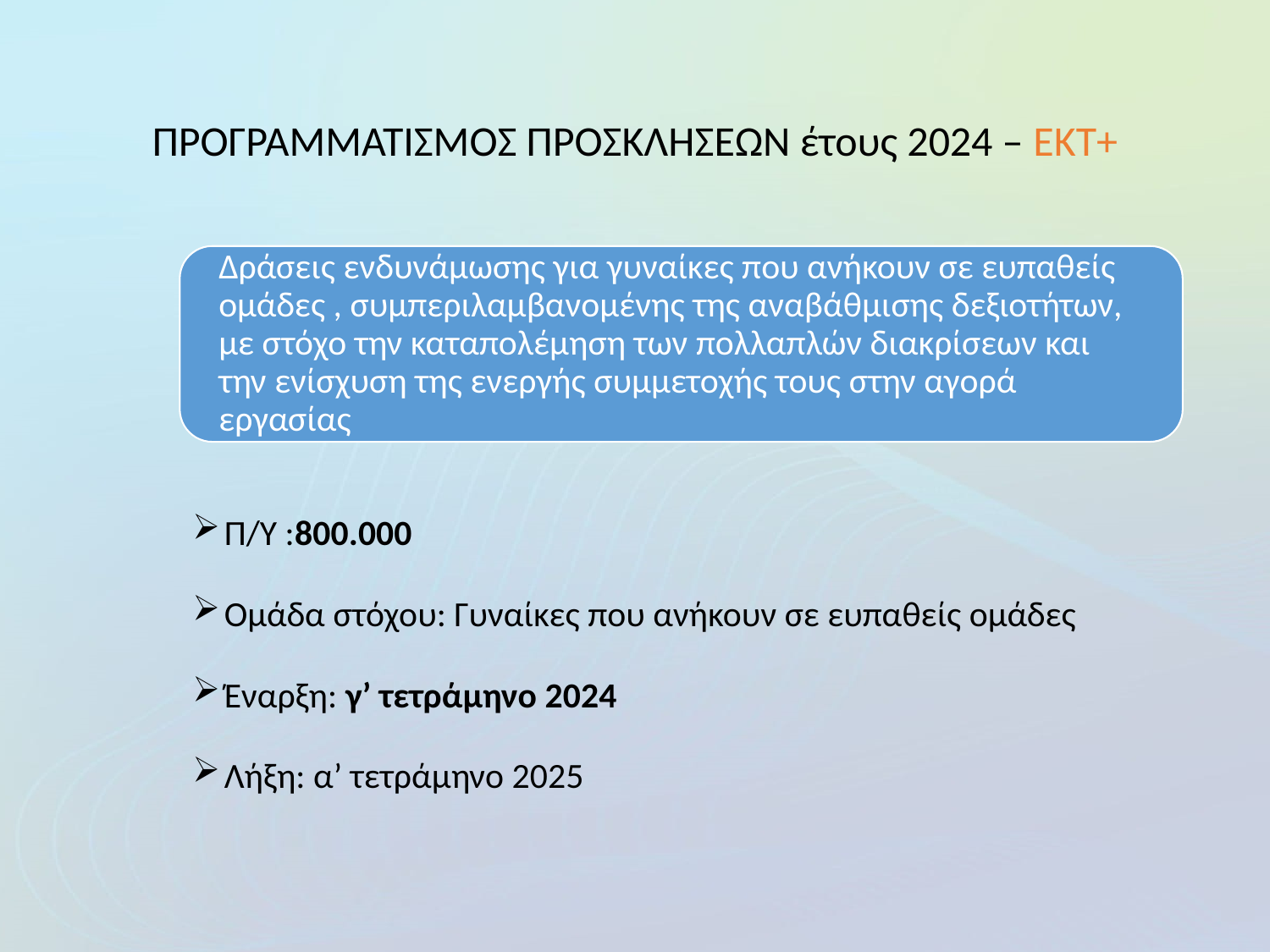

# ΠΡΟΓΡΑΜΜΑΤΙΣΜΟΣ ΠΡΟΣΚΛΗΣΕΩΝ έτους 2024 – ΕΚΤ+

Δράσεις ενδυνάμωσης για γυναίκες που ανήκουν σε ευπαθείς ομάδες , συμπεριλαμβανομένης της αναβάθμισης δεξιοτήτων, με στόχο την καταπολέμηση των πολλαπλών διακρίσεων και την ενίσχυση της ενεργής συμμετοχής τους στην αγορά εργασίας
Π/Υ :800.000
Ομάδα στόχου: Γυναίκες που ανήκουν σε ευπαθείς ομάδες
Έναρξη: γ’ τετράμηνο 2024
Λήξη: α’ τετράμηνο 2025